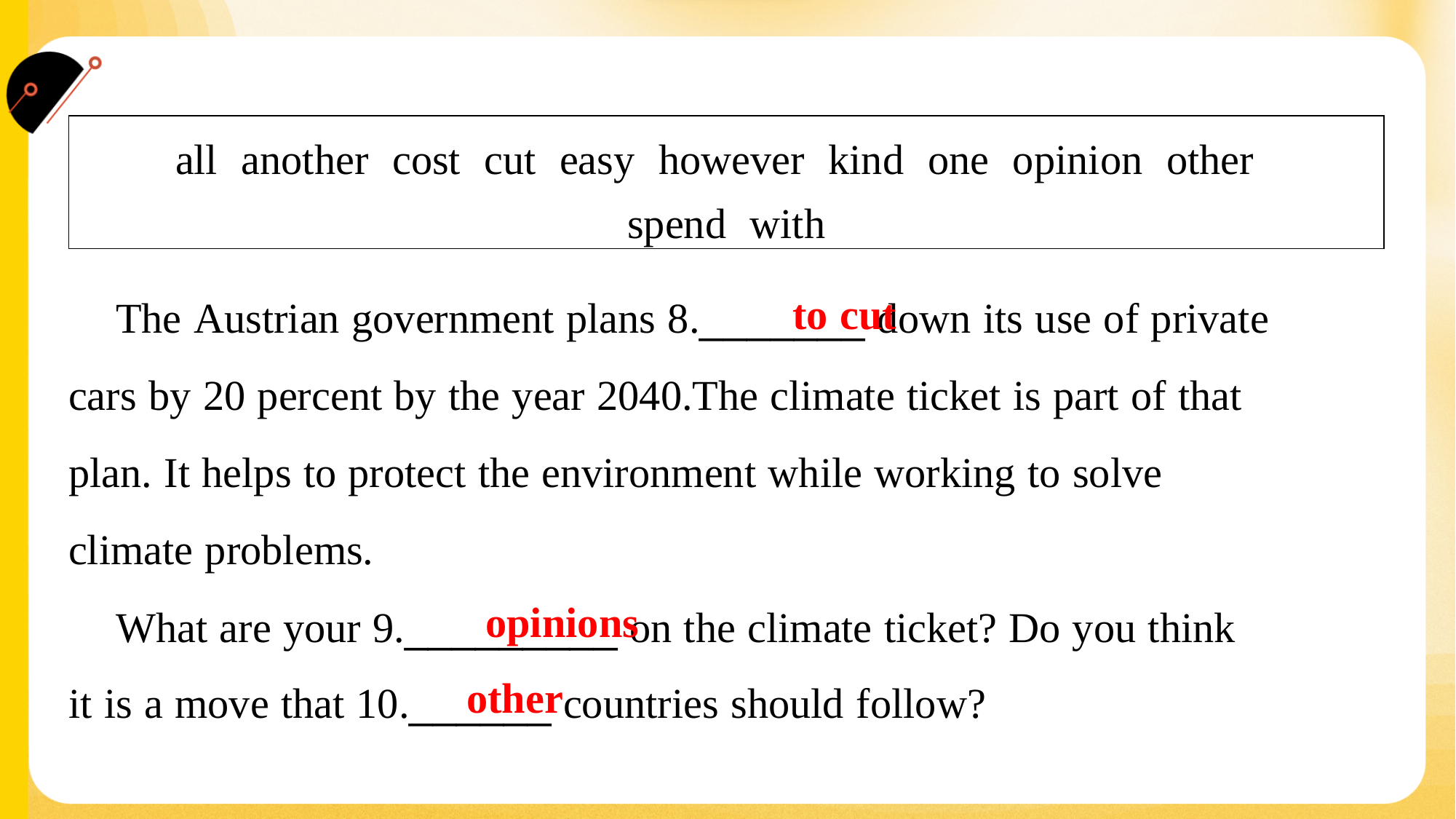

| all another cost cut easy however kind one opinion other spend with |
| --- |
to cut
    The Austrian government plans 8._______ down its use of private
cars by 20 percent by the year 2040.The climate ticket is part of that
plan. It helps to protect the environment while working to solve
climate problems.
    What are your 9._________ on the climate ticket? Do you think
it is a move that 10.______ countries should follow?#1.6
opinions
other